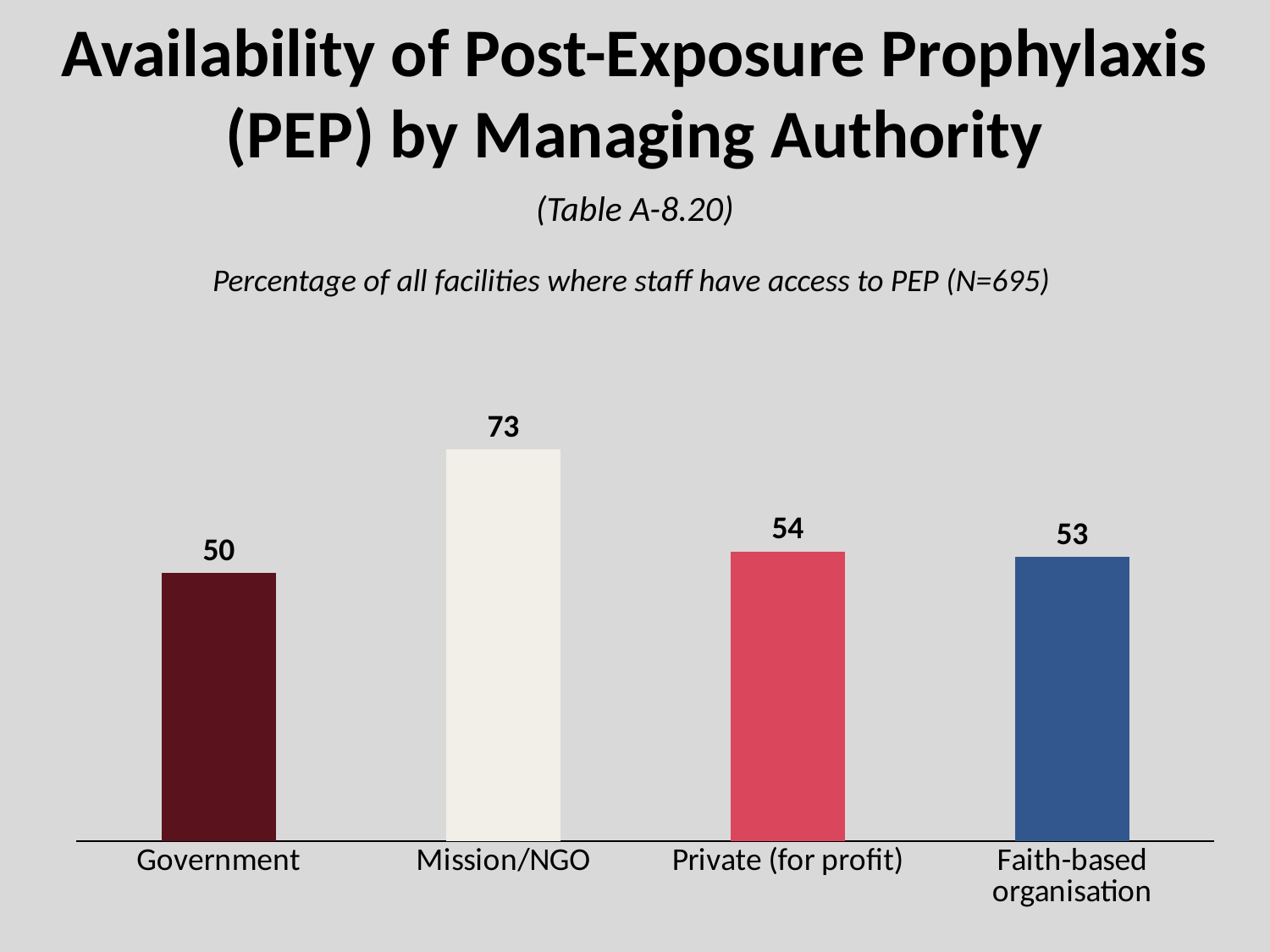

# Availability of Post-Exposure Prophylaxis (PEP) by Managing Authority
(Table A-8.20)
Percentage of all facilities where staff have access to PEP (N=695)

### Chart

| Category |  |
|---|---|
| Government | 50.0 |
| Mission/NGO | 73.0 |
| Private (for profit) | 54.0 |
| Faith-based organisation | 53.0 |